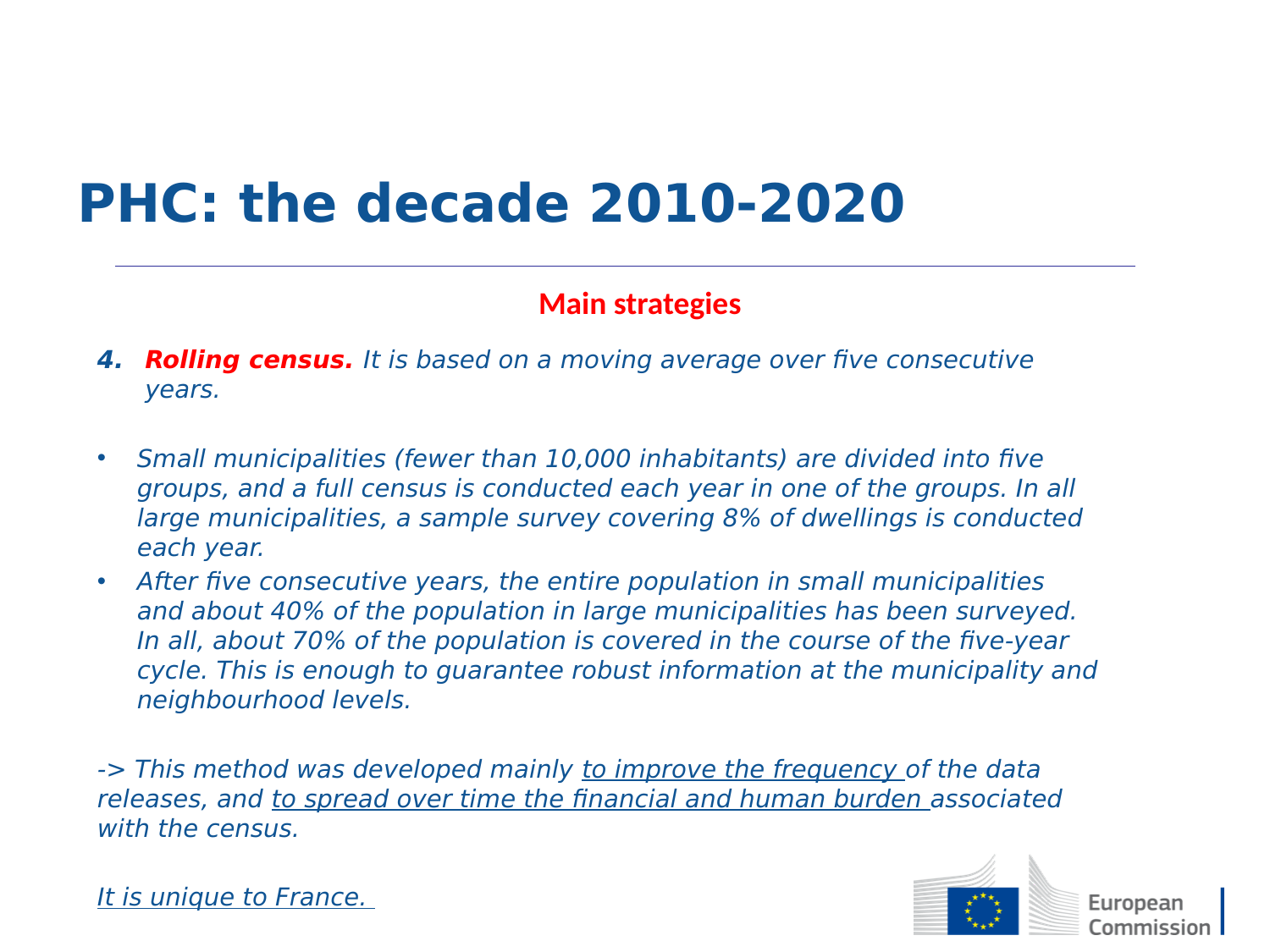

# PHC: the decade 2010-2020
Main strategies
Rolling census. It is based on a moving average over five consecutive years.

Small municipalities (fewer than 10,000 inhabitants) are divided into five groups, and a full census is conducted each year in one of the groups. In all large municipalities, a sample survey covering 8% of dwellings is conducted each year.
After five consecutive years, the entire population in small municipalities and about 40% of the population in large municipalities has been surveyed. In all, about 70% of the population is covered in the course of the five-year cycle. This is enough to guarantee robust information at the municipality and neighbourhood levels.

-> This method was developed mainly to improve the frequency of the data releases, and to spread over time the financial and human burden associated with the census.

It is unique to France.